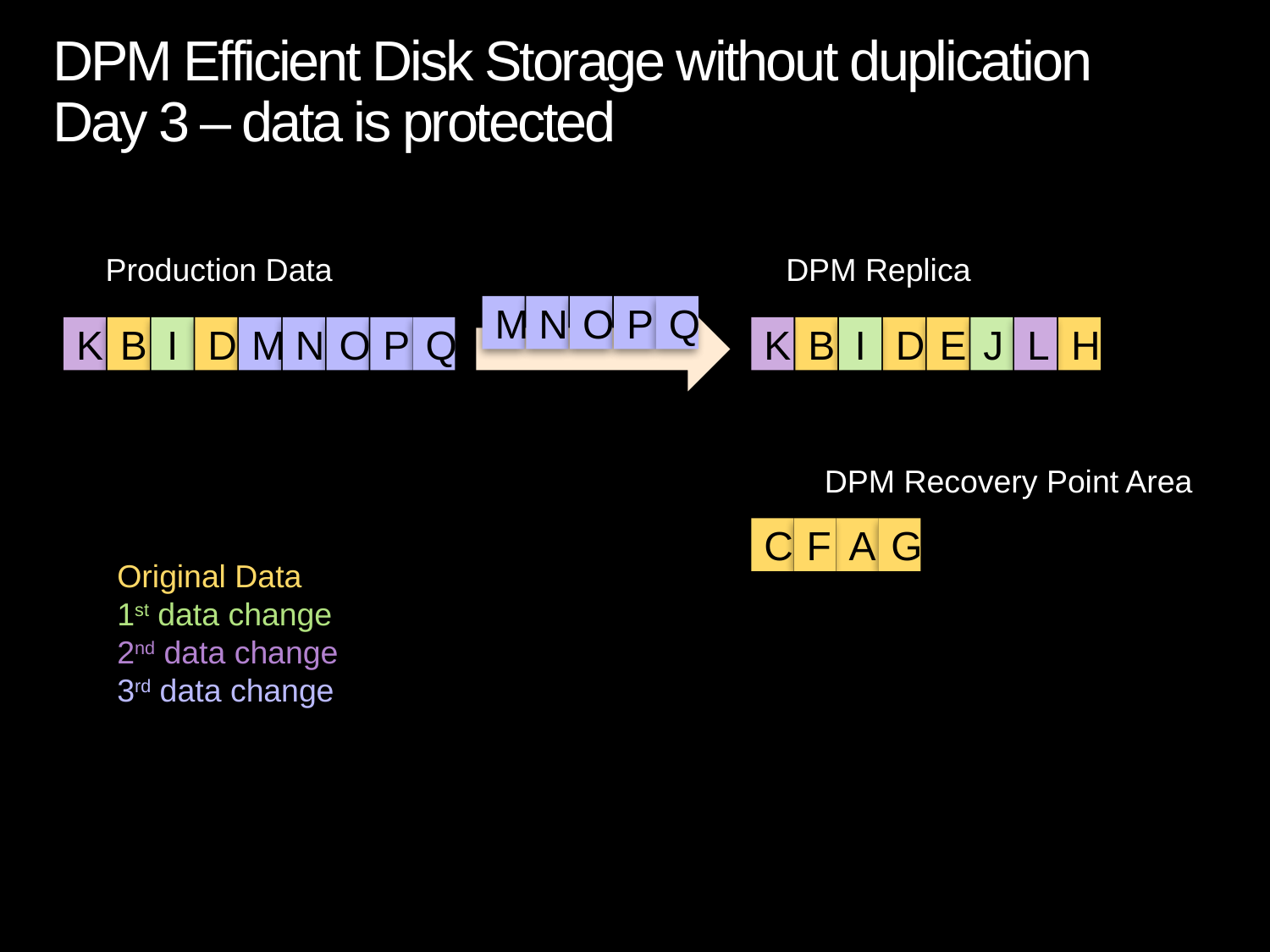

# DPM Efficient Disk Storage without duplication Day 3 – data is protected
Production Data
DPM Replica
M
N
O
P
Q

K
B
I
D
M
N
O
P
Q
K
B
I
D
E
J
L
H
DPM Recovery Point Area
C
F
A
G
Original Data
1st data change
2nd data change
3rd data change